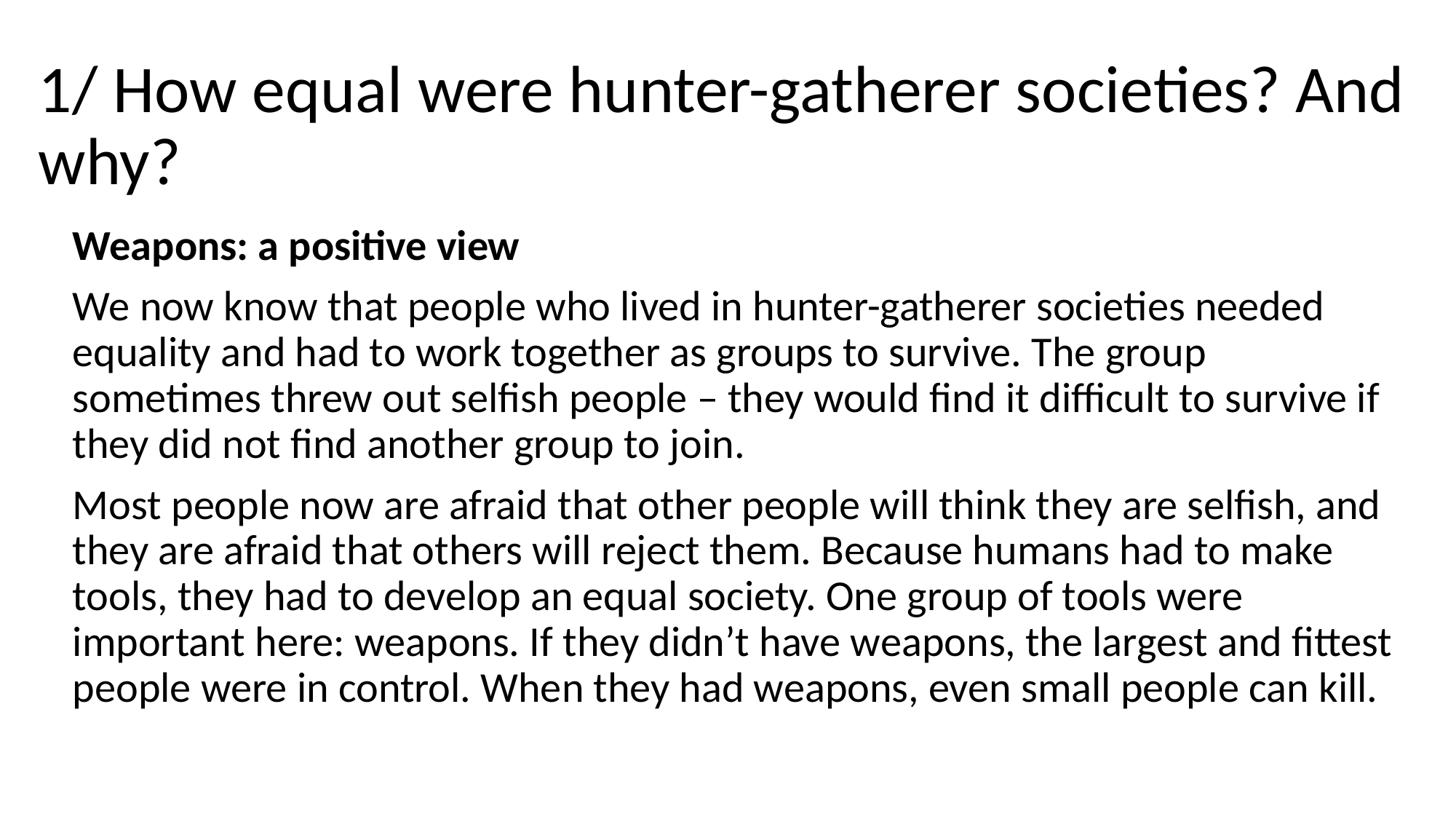

# 1/ How equal were hunter-gatherer societies? And why?
Weapons: a positive view
We now know that people who lived in hunter-gatherer societies needed equality and had to work together as groups to survive. The group sometimes threw out selfish people – they would find it difficult to survive if they did not find another group to join.
Most people now are afraid that other people will think they are selfish, and they are afraid that others will reject them. Because humans had to make tools, they had to develop an equal society. One group of tools were important here: weapons. If they didn’t have weapons, the largest and fittest people were in control. When they had weapons, even small people can kill.